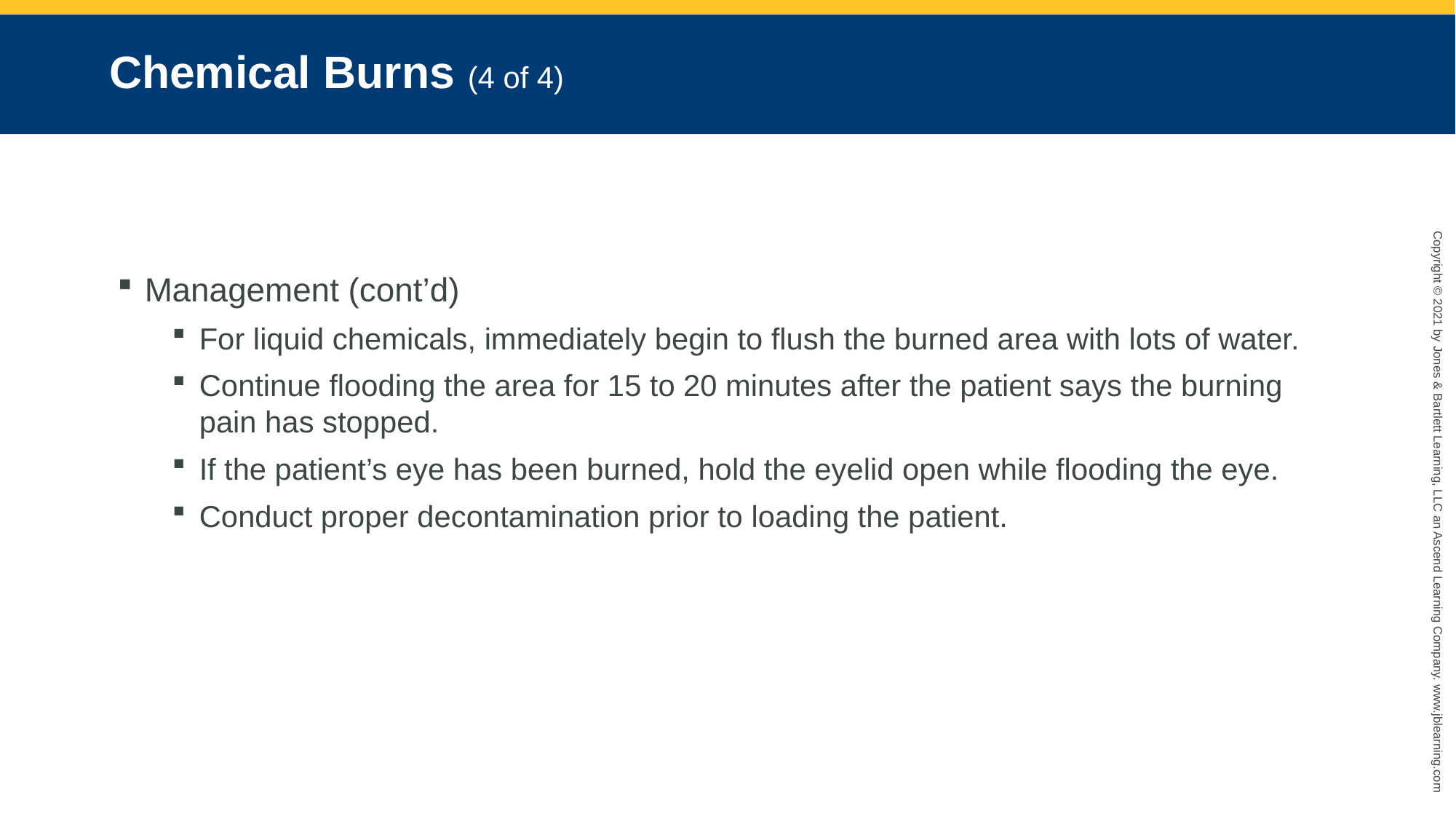

# Chemical Burns (4 of 4)
Management (cont’d)
For liquid chemicals, immediately begin to flush the burned area with lots of water.
Continue flooding the area for 15 to 20 minutes after the patient says the burning pain has stopped.
If the patient’s eye has been burned, hold the eyelid open while flooding the eye.
Conduct proper decontamination prior to loading the patient.